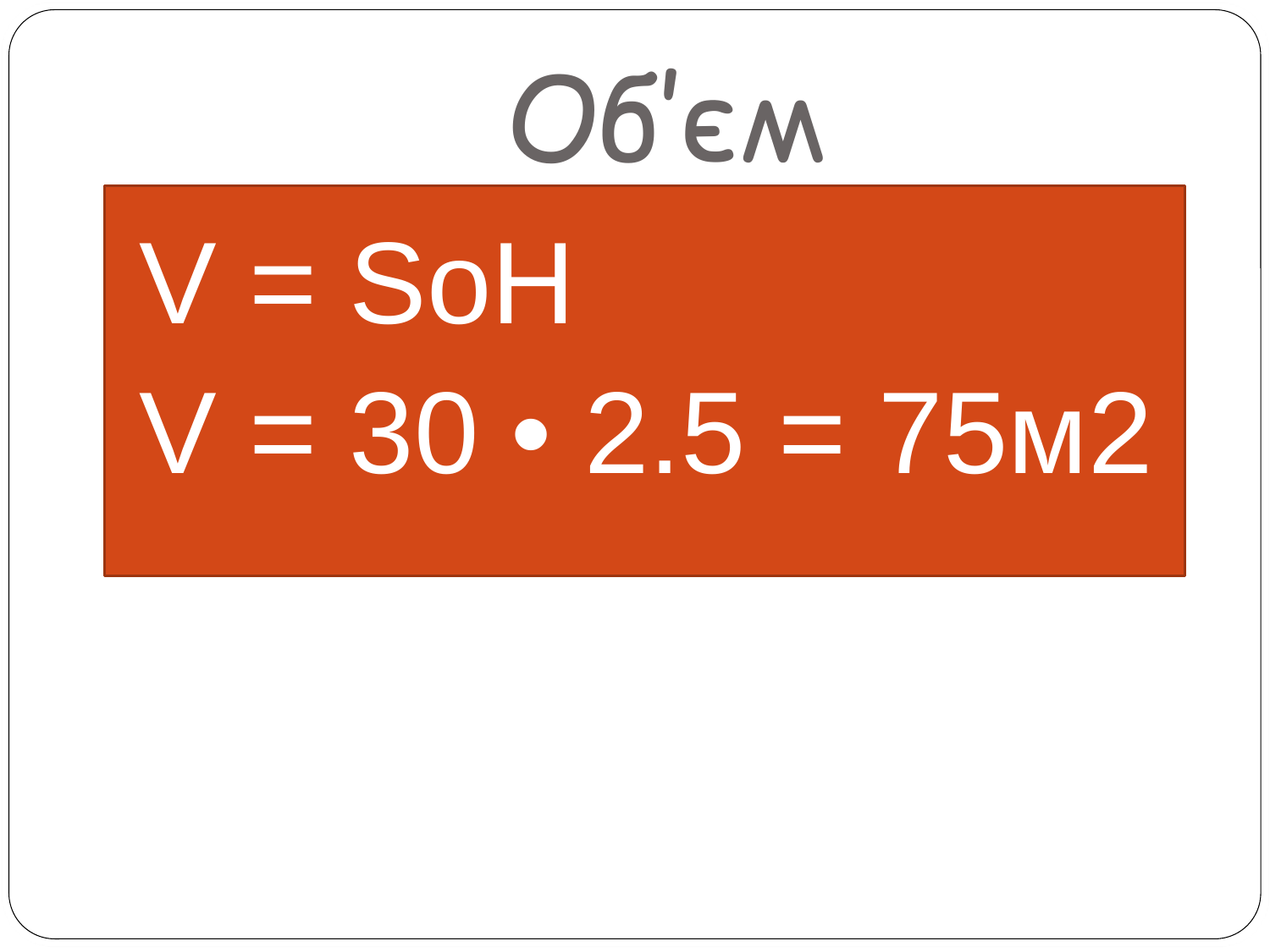

# Об’єм

V = SoH
V = 30 • 2.5 = 75м2